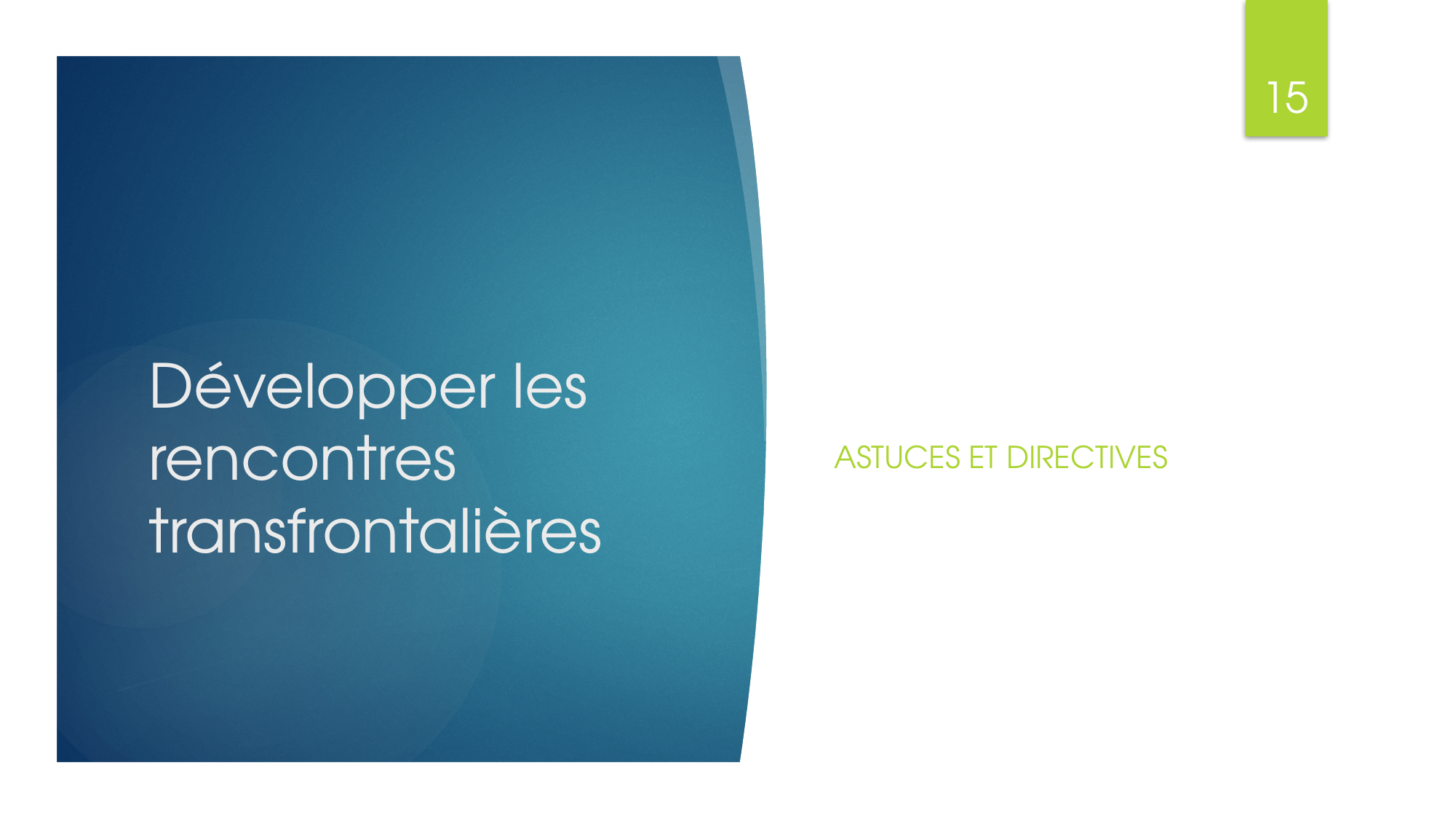

15
Astuces et directives
# Développer les rencontres transfrontalières